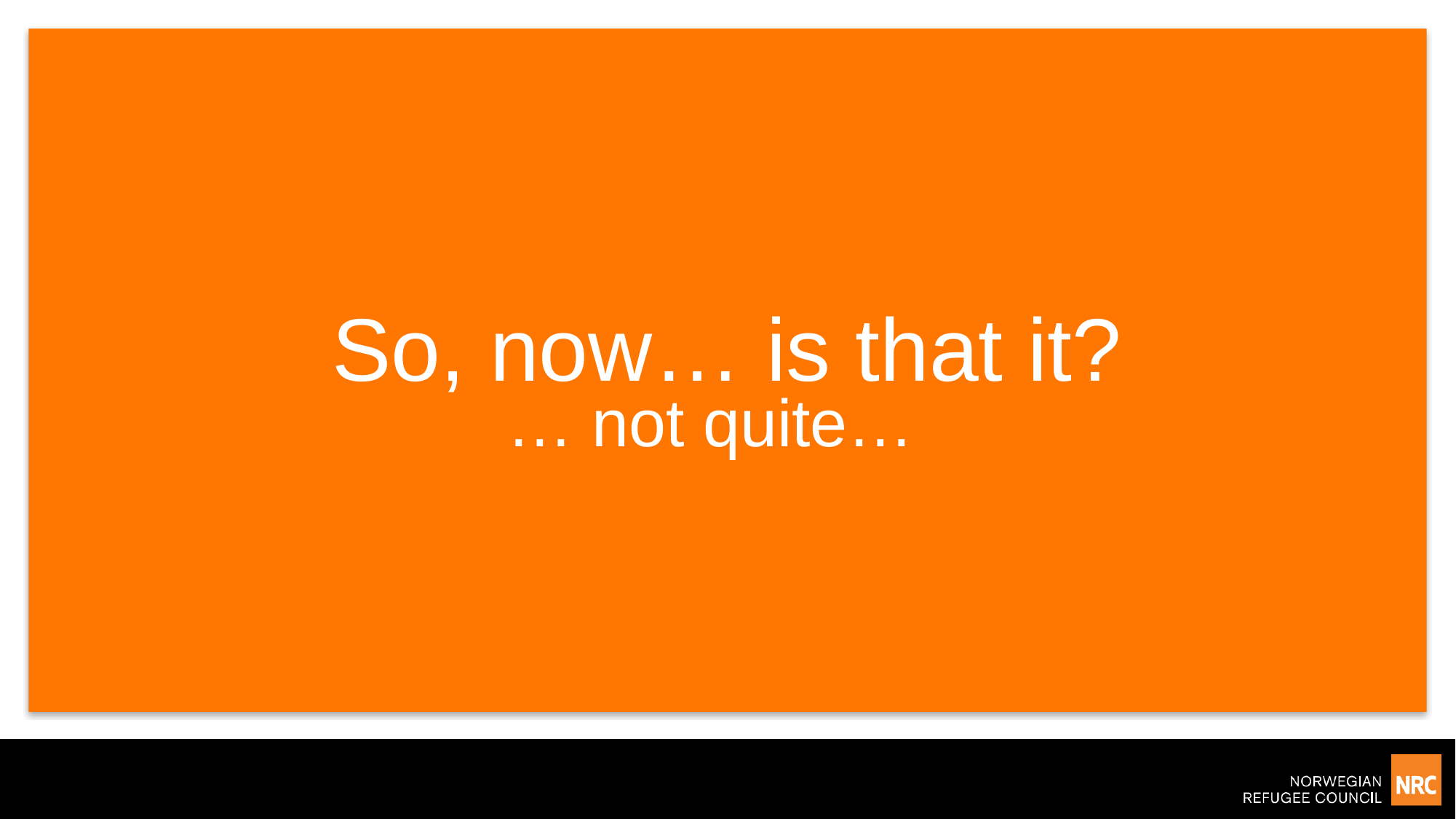

# So, now… is that it?
… not quite…